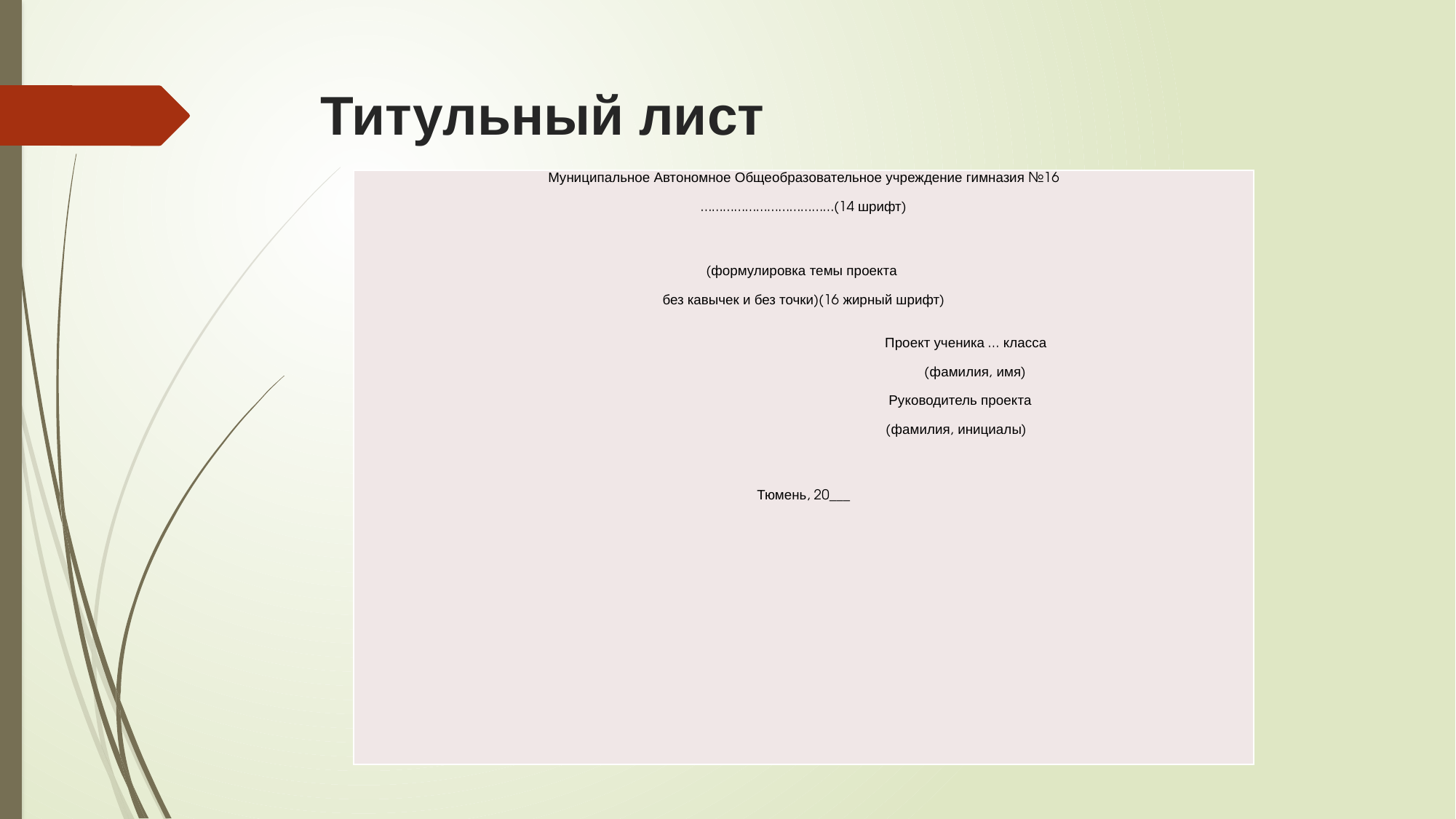

# Титульный лист
| Муниципальное Автономное Общеобразовательное учреждение гимназия №16 ………………………………(14 шрифт)     (формулировка темы проекта без кавычек и без точки)(16 жирный шрифт) Проект ученика … класса (фамилия, имя) Руководитель проекта (фамилия, инициалы)   Тюмень, 20\_\_\_ |
| --- |